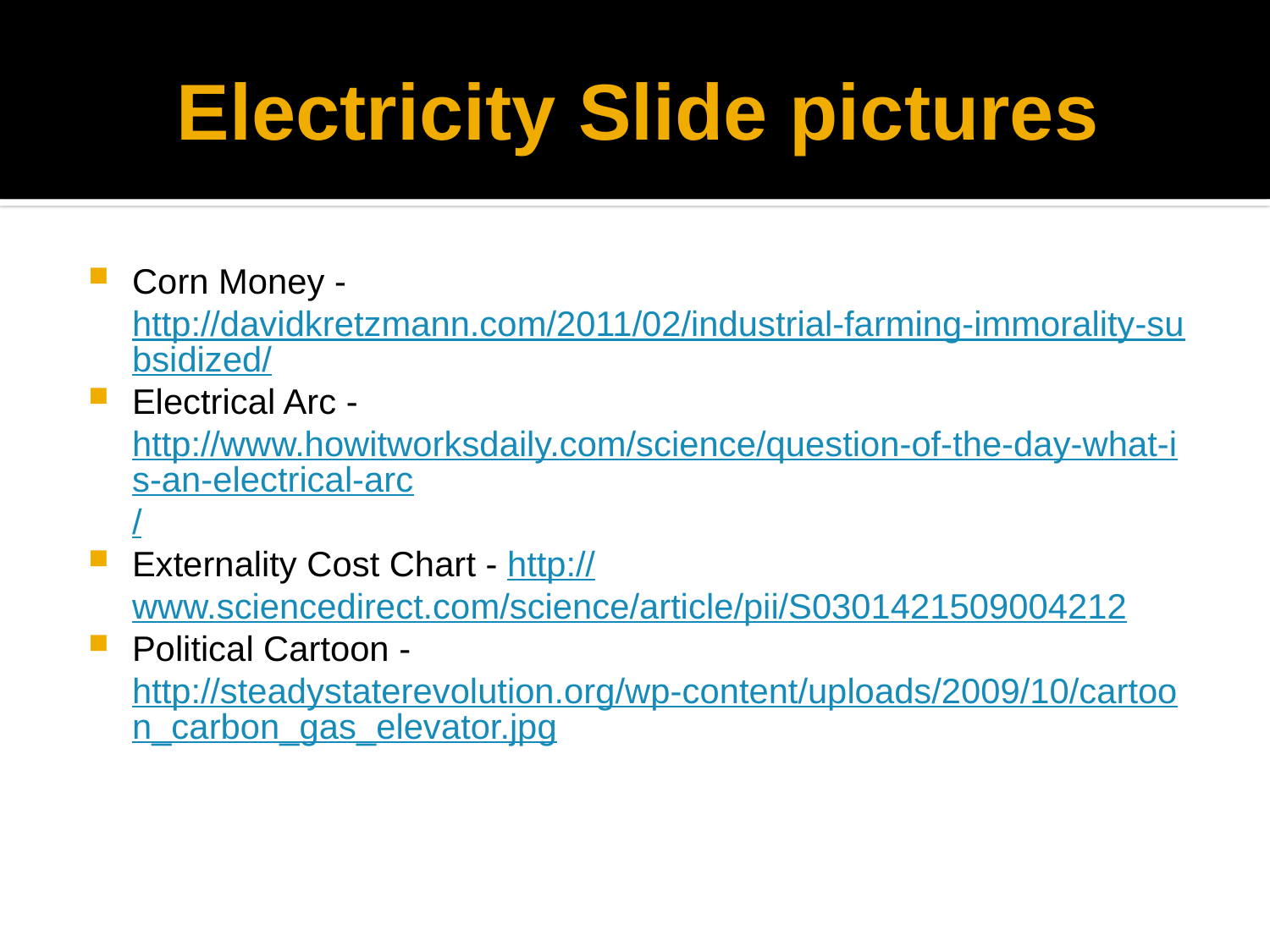

# Electricity Slide pictures
Corn Money - http://davidkretzmann.com/2011/02/industrial-farming-immorality-subsidized/
Electrical Arc - http://www.howitworksdaily.com/science/question-of-the-day-what-is-an-electrical-arc/
Externality Cost Chart - http://www.sciencedirect.com/science/article/pii/S0301421509004212
Political Cartoon - http://steadystaterevolution.org/wp-content/uploads/2009/10/cartoon_carbon_gas_elevator.jpg